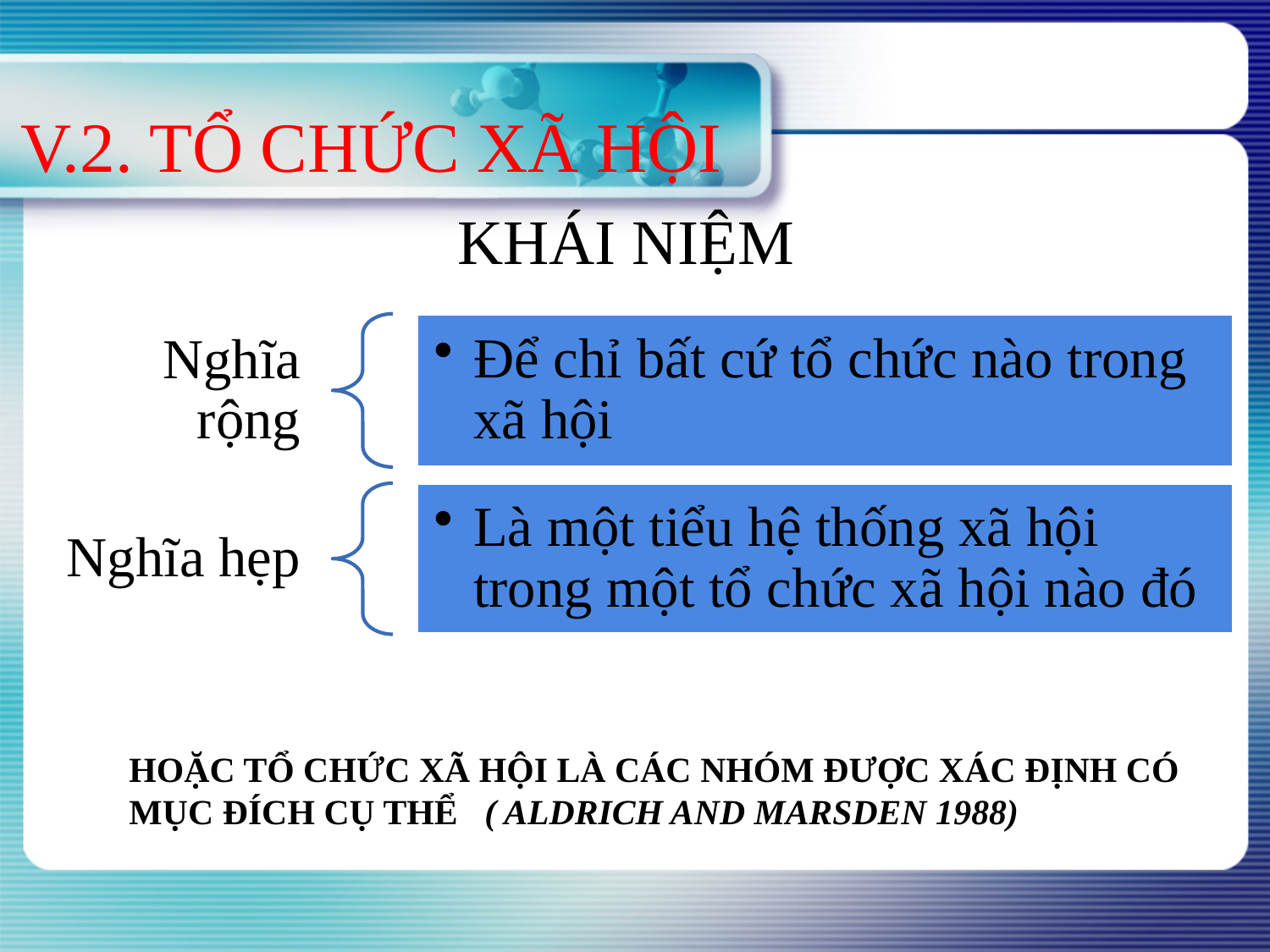

V.2. TỔ CHỨC XÃ HỘI
KHÁI NIỆM
Nghĩa rộng
Để chỉ bất cứ tổ chức nào trong xã hội
Nghĩa hẹp
Là một tiểu hệ thống xã hội trong một tổ chức xã hội nào đó
# Hoặc tổ chức xã hội là các nhóm được xác định có mục đích cụ thể   ( Aldrich and Marsden 1988)